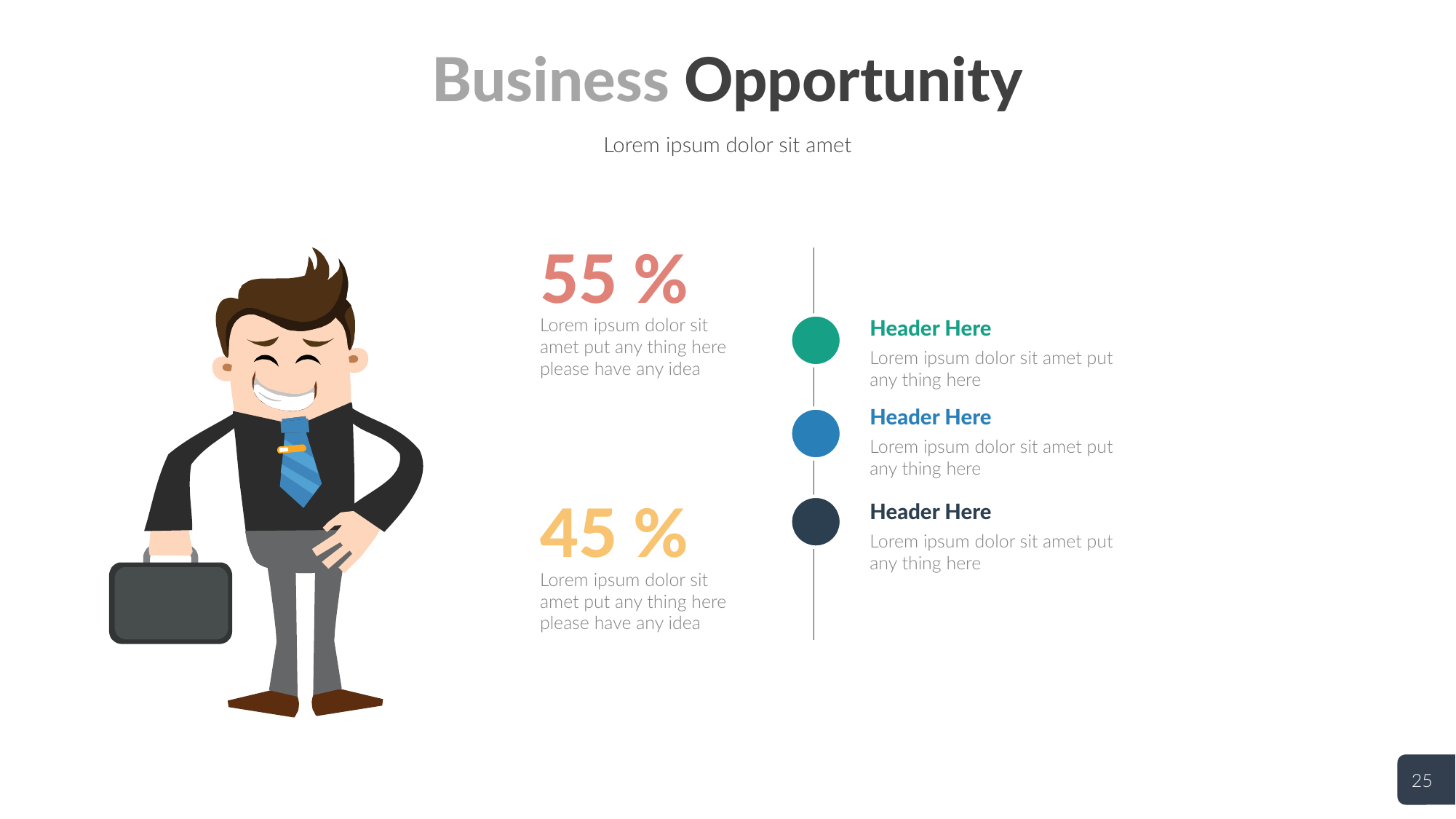

# Business Opportunity
Lorem ipsum dolor sit amet
55 %
Lorem ipsum dolor sit amet put any thing here please have any idea

Header Here

Lorem ipsum dolor sit amet put any thing here
Header Here

Lorem ipsum dolor sit amet put any thing here
45 %
Lorem ipsum dolor sit amet put any thing here please have any idea
Header Here

Lorem ipsum dolor sit amet put any thing here

25